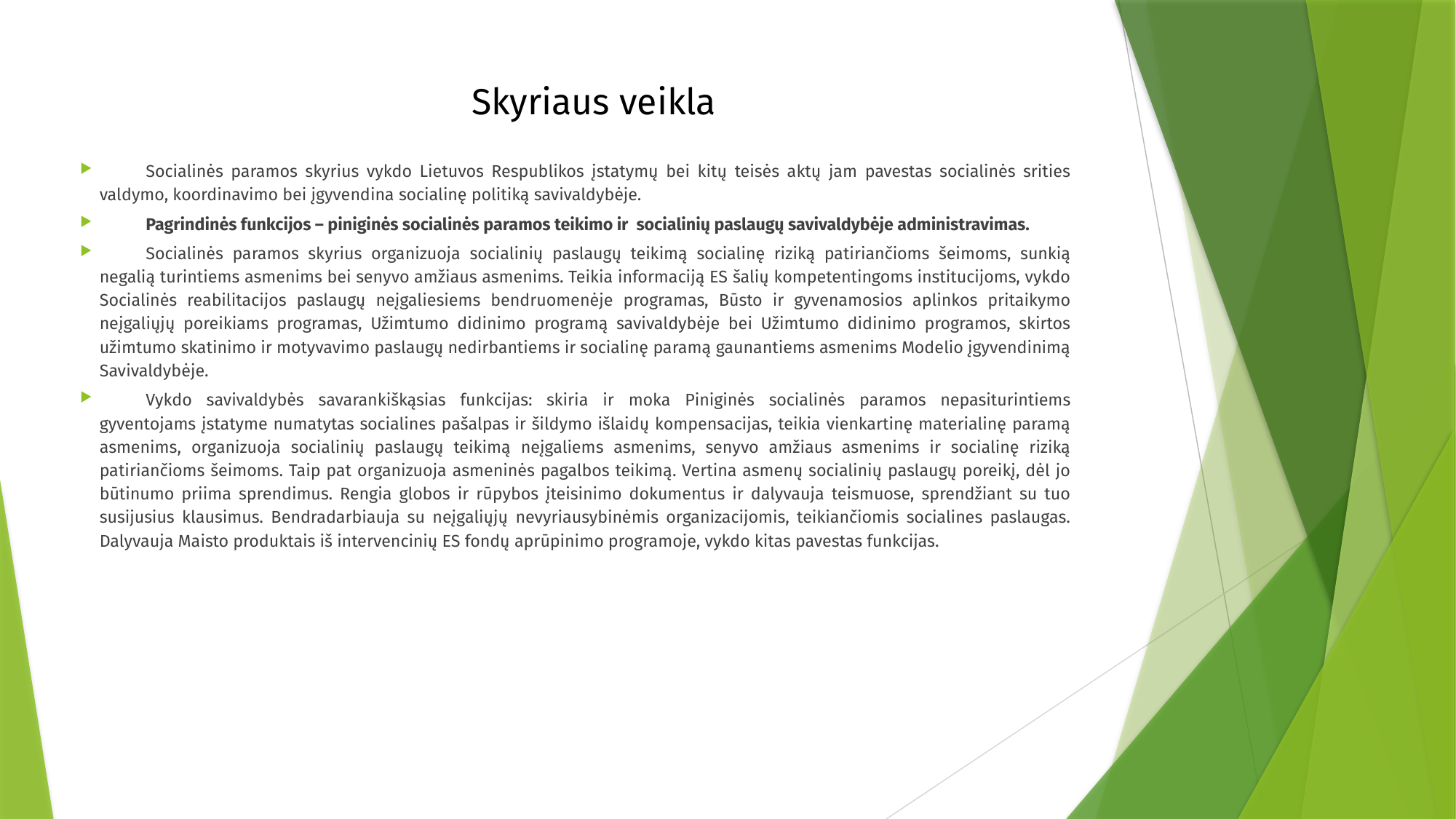

# Skyriaus veikla
Socialinės paramos skyrius vykdo Lietuvos Respublikos įstatymų bei kitų teisės aktų jam pavestas socialinės srities valdymo, koordinavimo bei įgyvendina socialinę politiką savivaldybėje.
Pagrindinės funkcijos – piniginės socialinės paramos teikimo ir  socialinių paslaugų savivaldybėje administravimas.
Socialinės paramos skyrius organizuoja socialinių paslaugų teikimą socialinę riziką patiriančioms šeimoms, sunkią negalią turintiems asmenims bei senyvo amžiaus asmenims. Teikia informaciją ES šalių kompetentingoms institucijoms, vykdo Socialinės reabilitacijos paslaugų neįgaliesiems bendruomenėje programas, Būsto ir gyvenamosios aplinkos pritaikymo neįgaliųjų poreikiams programas, Užimtumo didinimo programą savivaldybėje bei Užimtumo didinimo programos, skirtos užimtumo skatinimo ir motyvavimo paslaugų nedirbantiems ir socialinę paramą gaunantiems asmenims Modelio įgyvendinimą Savivaldybėje.
Vykdo savivaldybės savarankiškąsias funkcijas: skiria ir moka Piniginės socialinės paramos nepasiturintiems gyventojams įstatyme numatytas socialines pašalpas ir šildymo išlaidų kompensacijas, teikia vienkartinę materialinę paramą asmenims, organizuoja socialinių paslaugų teikimą neįgaliems asmenims, senyvo amžiaus asmenims ir socialinę riziką patiriančioms šeimoms. Taip pat organizuoja asmeninės pagalbos teikimą. Vertina asmenų socialinių paslaugų poreikį, dėl jo būtinumo priima sprendimus. Rengia globos ir rūpybos įteisinimo dokumentus ir dalyvauja teismuose, sprendžiant su tuo susijusius klausimus. Bendradarbiauja su neįgaliųjų nevyriausybinėmis organizacijomis, teikiančiomis socialines paslaugas. Dalyvauja Maisto produktais iš intervencinių ES fondų aprūpinimo programoje, vykdo kitas pavestas funkcijas.